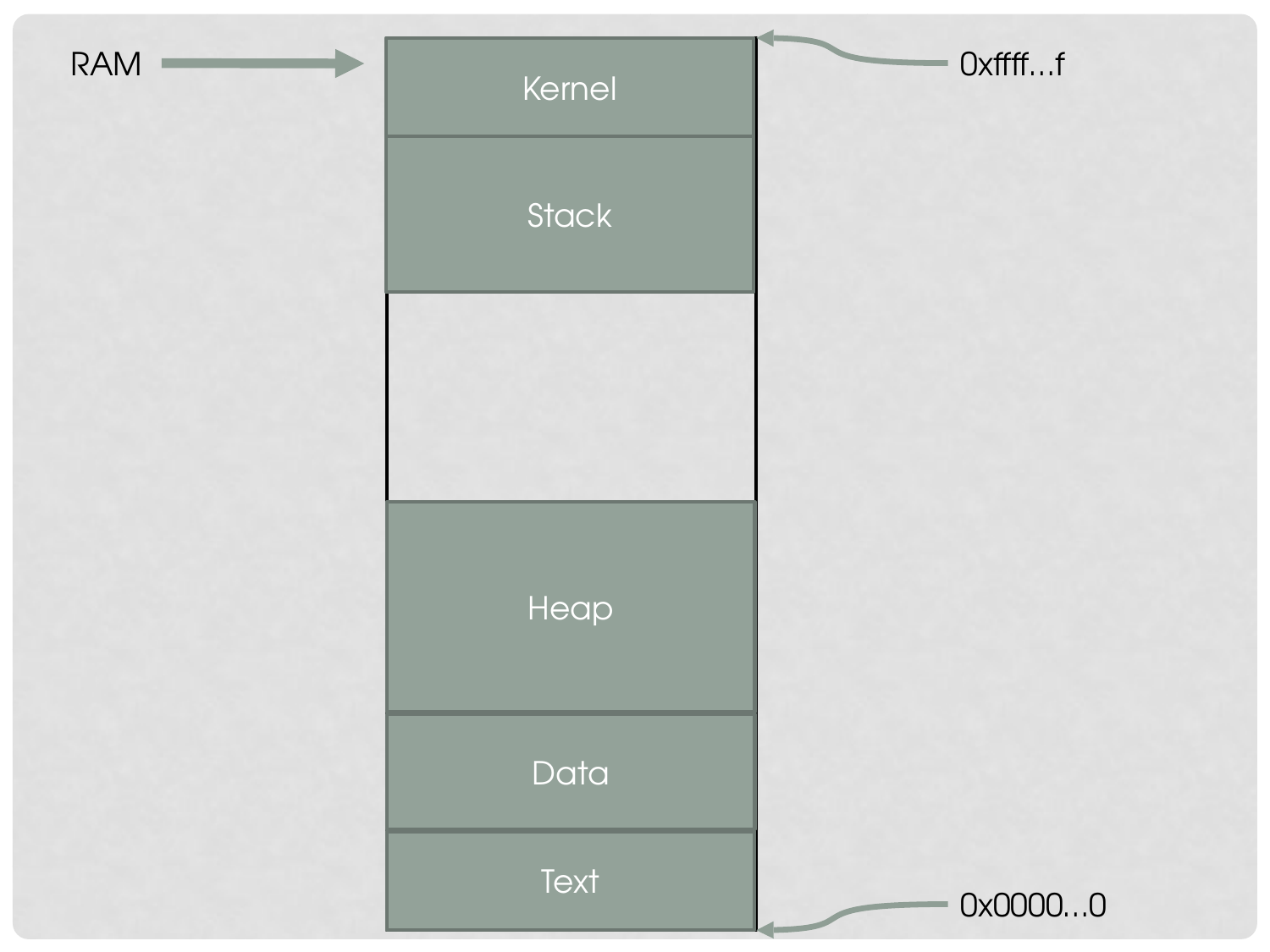

Kernel
RAM

0xffff…f
Stack
Heap
Data
Text
0x0000…0